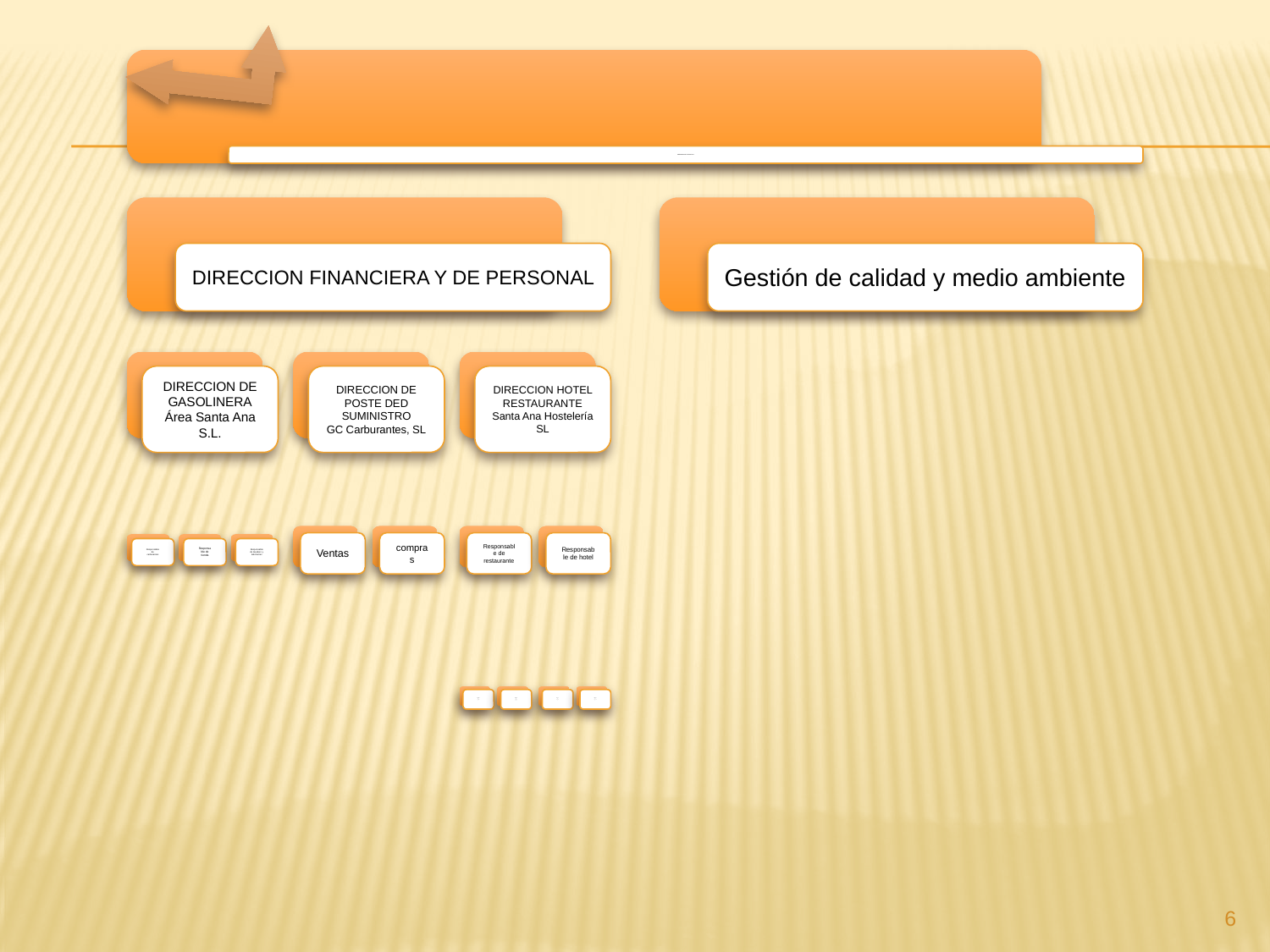

PRESIDEDNTE EJECUTIVO
DIRECCION FINANCIERA Y DE PERSONAL
DIRECCION DE POSTE DED SUMINISTRO
GC Carburantes, SL
Gestión de calidad y medio ambiente
DIRECCION HOTEL RESTAURANTE
Santa Ana Hostelería SL
DIRECCION DE GASOLINERA
Área Santa Ana S.L.
Responsable de lavadero y lubricantes
Responsable de carburantes
Responsable de tienda
compras
Ventas
Responsable de hotel
Responsable de restaurante
Organización de eventos
Recepción de clientes
Departamento de producción
Departamento de compras
# ORGANIGRAMA
6